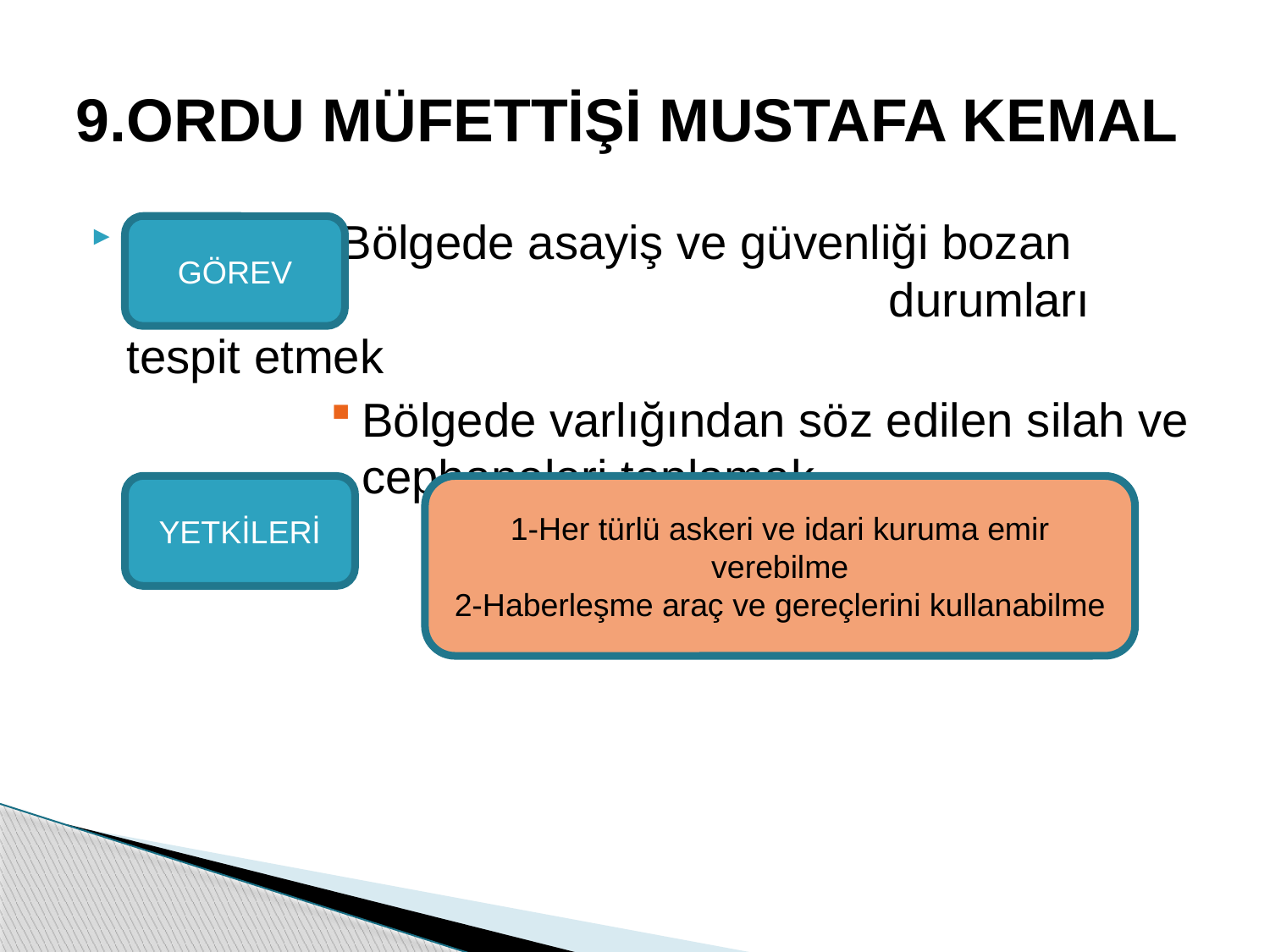

# 9.ORDU MÜFETTİŞİ MUSTAFA KEMAL
                Bölgede asayiş ve güvenliği bozan                                             			durumları tespit etmek
Bölgede varlığından söz edilen silah ve cephaneleri toplamak
GÖREV
YETKİLERİ
1-Her türlü askeri ve idari kuruma emir verebilme
2-Haberleşme araç ve gereçlerini kullanabilme